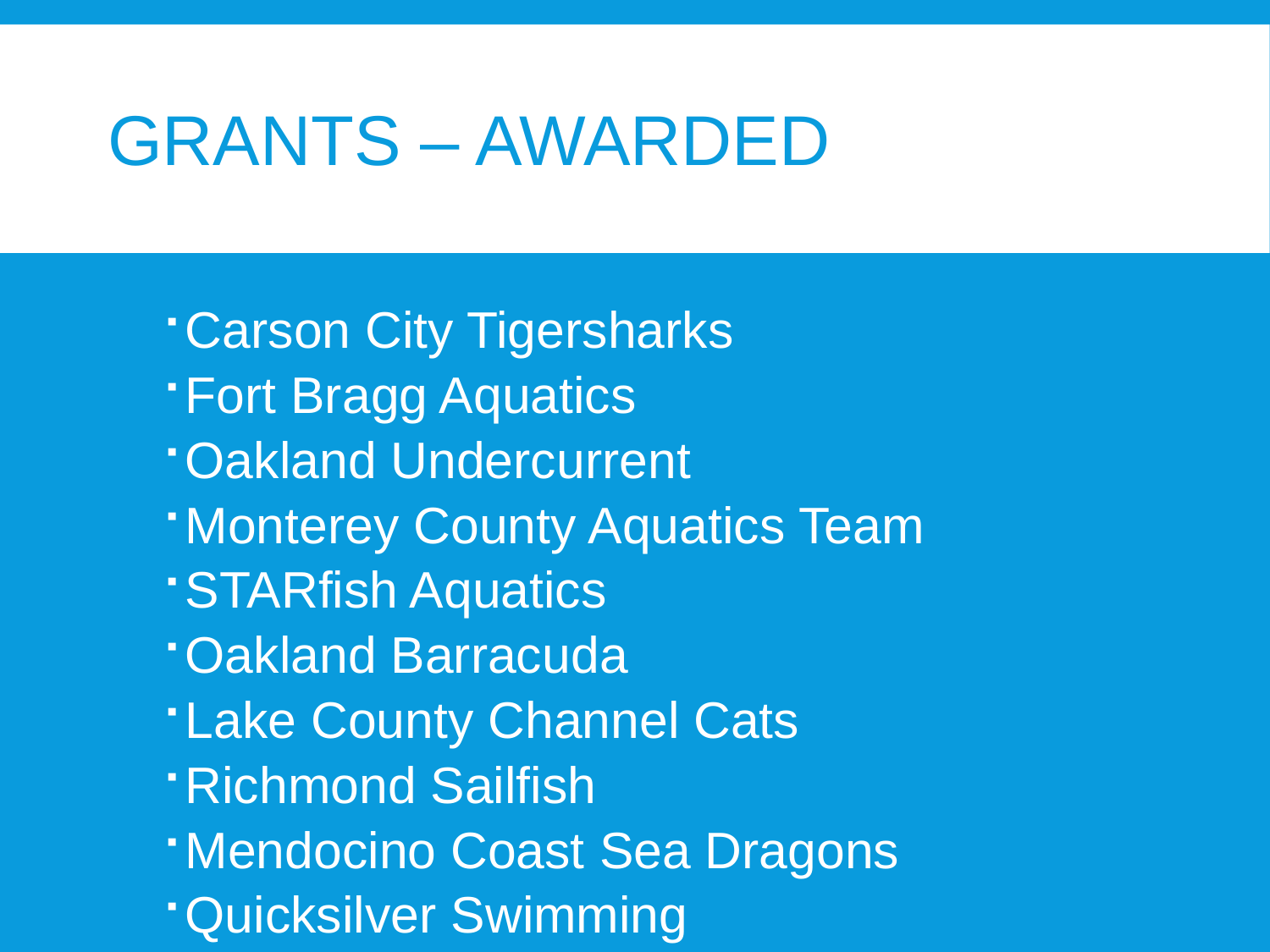

# Grants – Awarded

Carson City Tigersharks
Fort Bragg Aquatics
Oakland Undercurrent
Monterey County Aquatics Team
STARfish Aquatics
Oakland Barracuda
Lake County Channel Cats
Richmond Sailfish
Mendocino Coast Sea Dragons
Quicksilver Swimming